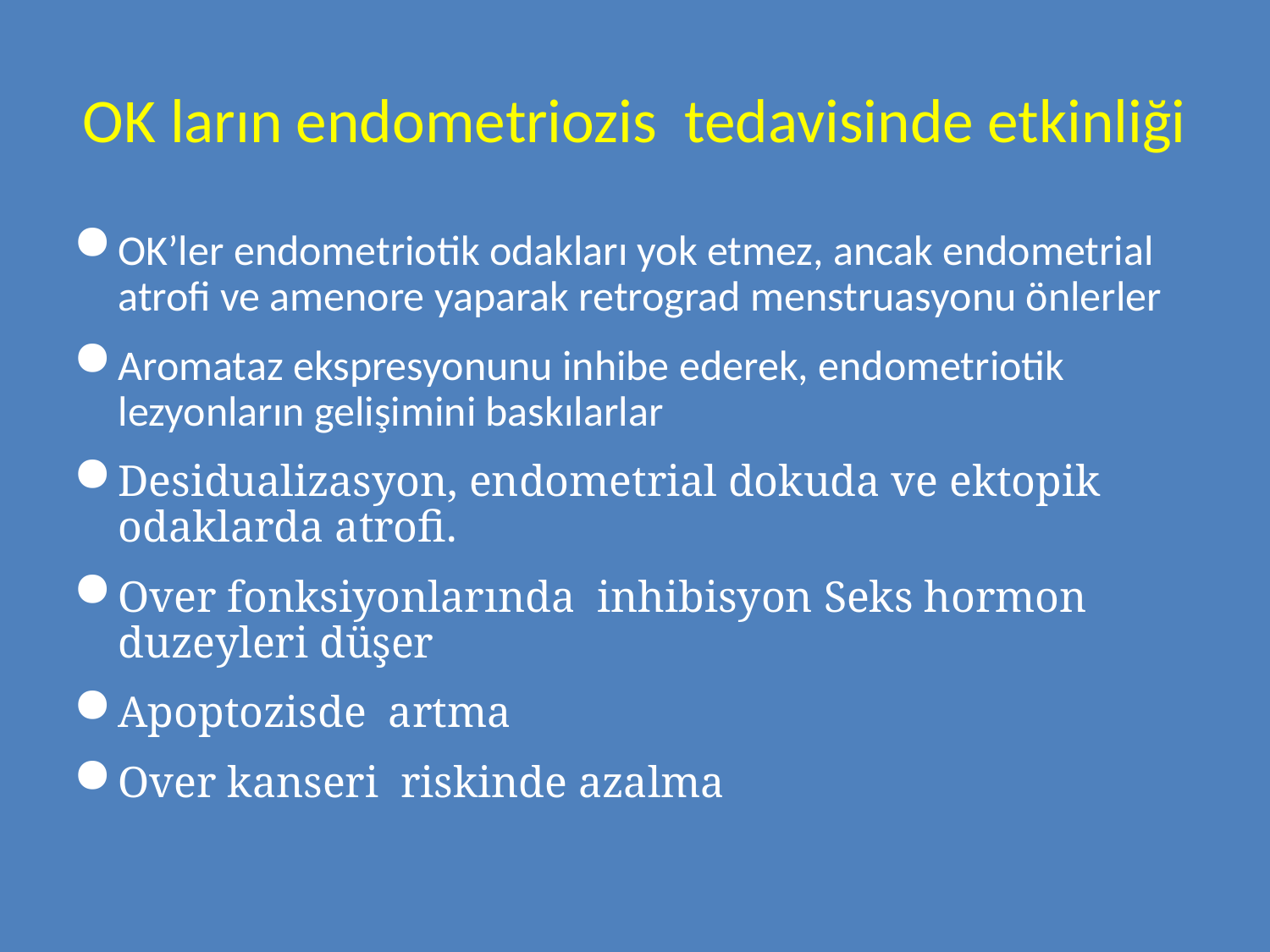

# OK ların endometriozis  tedavisinde etkinliği
OK’ler endometriotik odakları yok etmez, ancak endometrial atrofi ve amenore yaparak retrograd menstruasyonu önlerler
Aromataz ekspresyonunu inhibe ederek, endometriotik lezyonların gelişimini baskılarlar
Desidualizasyon, endometrial dokuda ve ektopik odaklarda atrofi.
Over fonksiyonlarında  inhibisyon Seks hormon duzeyleri düşer
Apoptozisde  artma
Over kanseri  riskinde azalma